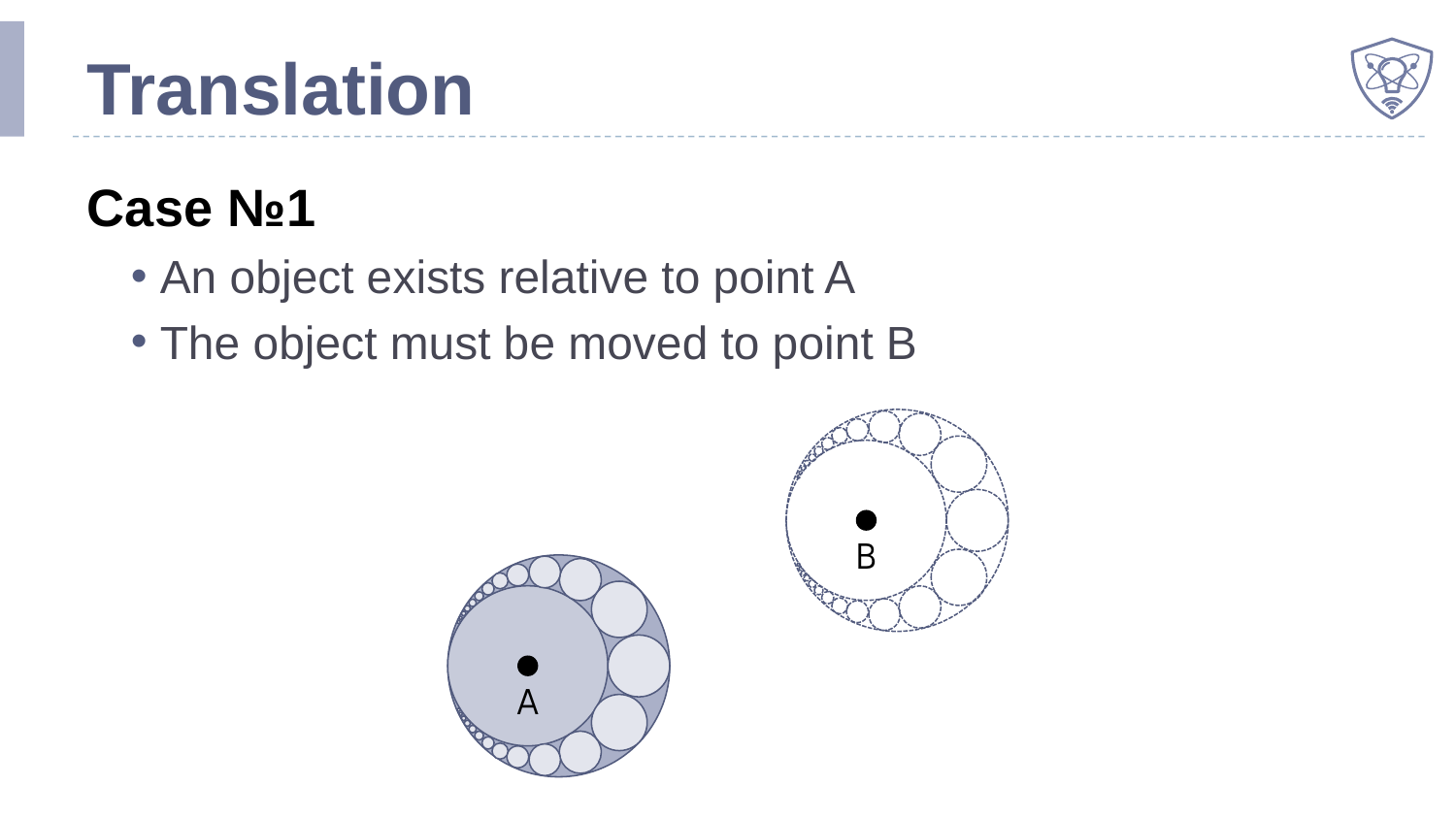

# Translation
Case №1
An object exists relative to point A
The object must be moved to point B

B

A